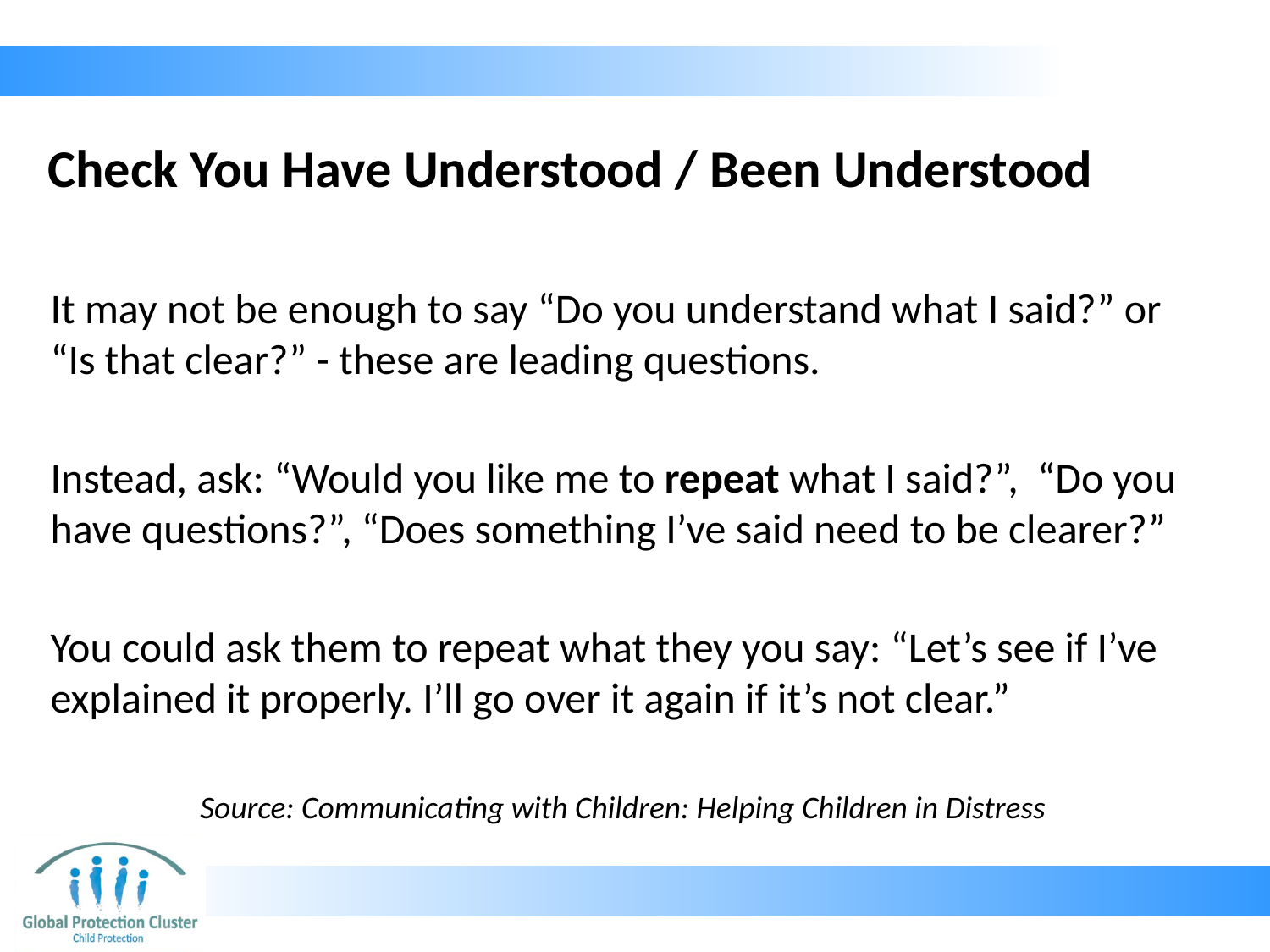

# Check You Have Understood / Been Understood

It may not be enough to say “Do you understand what I said?” or “Is that clear?” - these are leading questions.

Instead, ask: “Would you like me to repeat what I said?”,  “Do you have questions?”, “Does something I’ve said need to be clearer?”

You could ask them to repeat what they you say: “Let’s see if I’ve explained it properly. I’ll go over it again if it’s not clear.”

Source: Communicating with Children: Helping Children in Distress